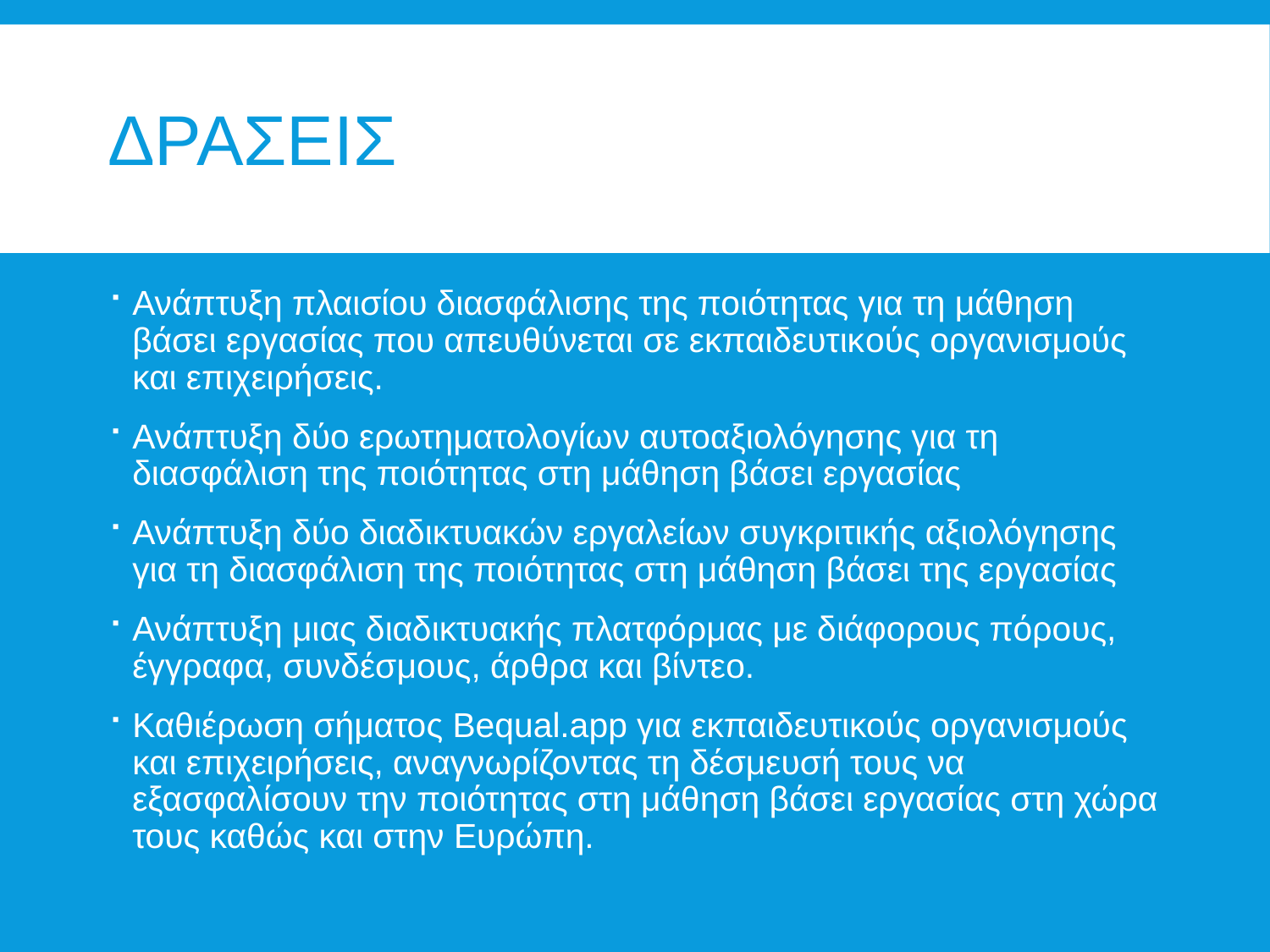

# ΔΡΑσεισ
Ανάπτυξη πλαισίου διασφάλισης της ποιότητας για τη μάθηση βάσει εργασίας που απευθύνεται σε εκπαιδευτικoύς οργανισμούς και επιχειρήσεις.
Ανάπτυξη δύο ερωτηματολογίων αυτοαξιολόγησης για τη διασφάλιση της ποιότητας στη μάθηση βάσει εργασίας
Ανάπτυξη δύο διαδικτυακών εργαλείων συγκριτικής αξιολόγησης για τη διασφάλιση της ποιότητας στη μάθηση βάσει της εργασίας
Ανάπτυξη μιας διαδικτυακής πλατφόρμας με διάφορους πόρους, έγγραφα, συνδέσμους, άρθρα και βίντεο.
Καθιέρωση σήματος Bequal.app για εκπαιδευτικούς οργανισμούς και επιχειρήσεις, αναγνωρίζοντας τη δέσμευσή τους να εξασφαλίσουν την ποιότητας στη μάθηση βάσει εργασίας στη χώρα τους καθώς και στην Ευρώπη.